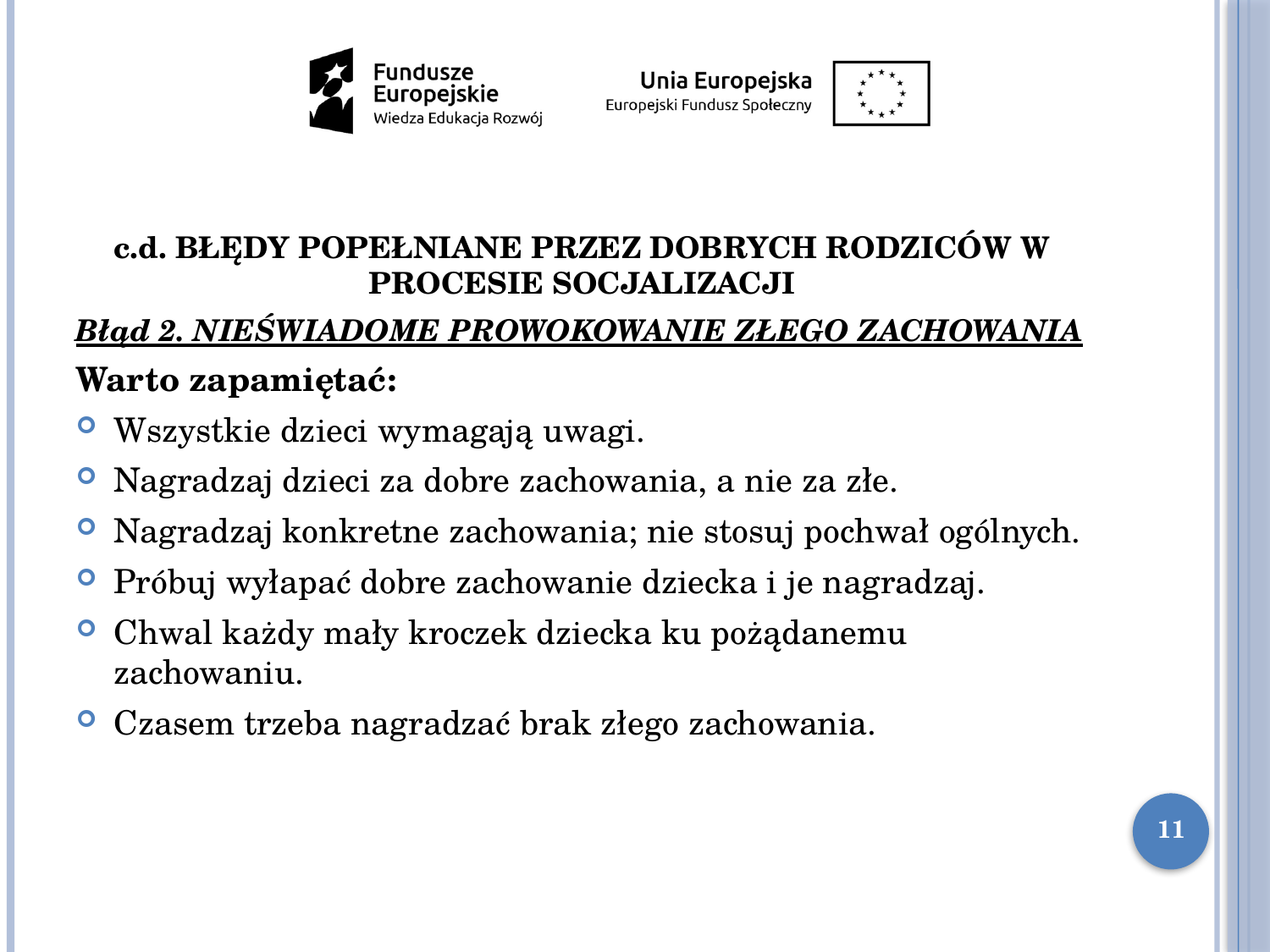

c.d. BŁĘDY POPEŁNIANE PRZEZ DOBRYCH RODZICÓW W PROCESIE SOCJALIZACJI
Błąd 2. NIEŚWIADOME PROWOKOWANIE ZŁEGO ZACHOWANIA
Warto zapamiętać:
Wszystkie dzieci wymagają uwagi.
Nagradzaj dzieci za dobre zachowania, a nie za złe.
Nagradzaj konkretne zachowania; nie stosuj pochwał ogólnych.
Próbuj wyłapać dobre zachowanie dziecka i je nagradzaj.
Chwal każdy mały kroczek dziecka ku pożądanemu zachowaniu.
Czasem trzeba nagradzać brak złego zachowania.

11